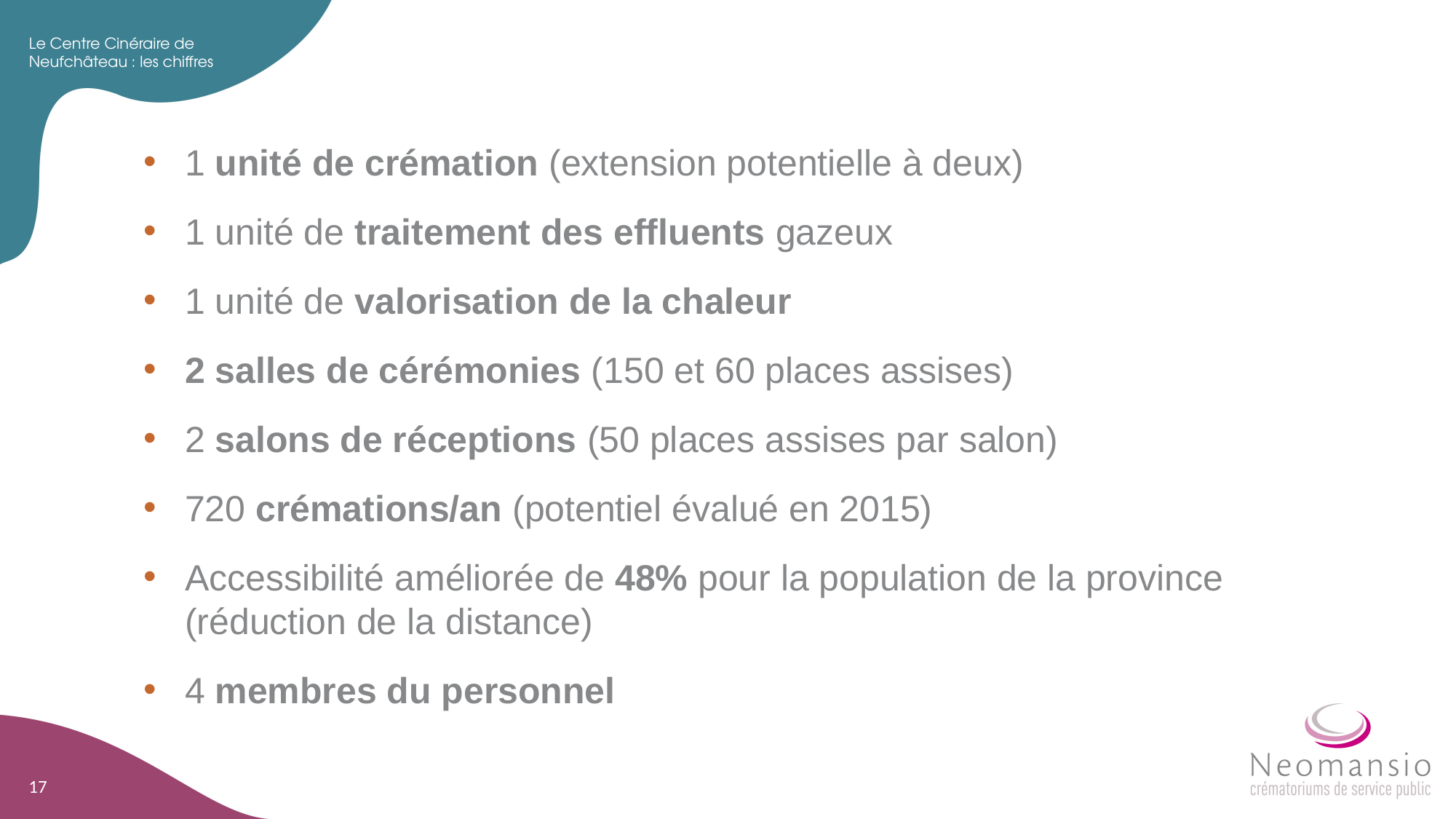

Le Centre Cinéraire de Neufchâteau : les chiffres
1 unité de crémation (extension potentielle à deux)
1 unité de traitement des effluents gazeux
1 unité de valorisation de la chaleur
2 salles de cérémonies (150 et 60 places assises)
2 salons de réceptions (50 places assises par salon)
720 crémations/an (potentiel évalué en 2015)
Accessibilité améliorée de 48% pour la population de la province (réduction de la distance)
4 membres du personnel
17